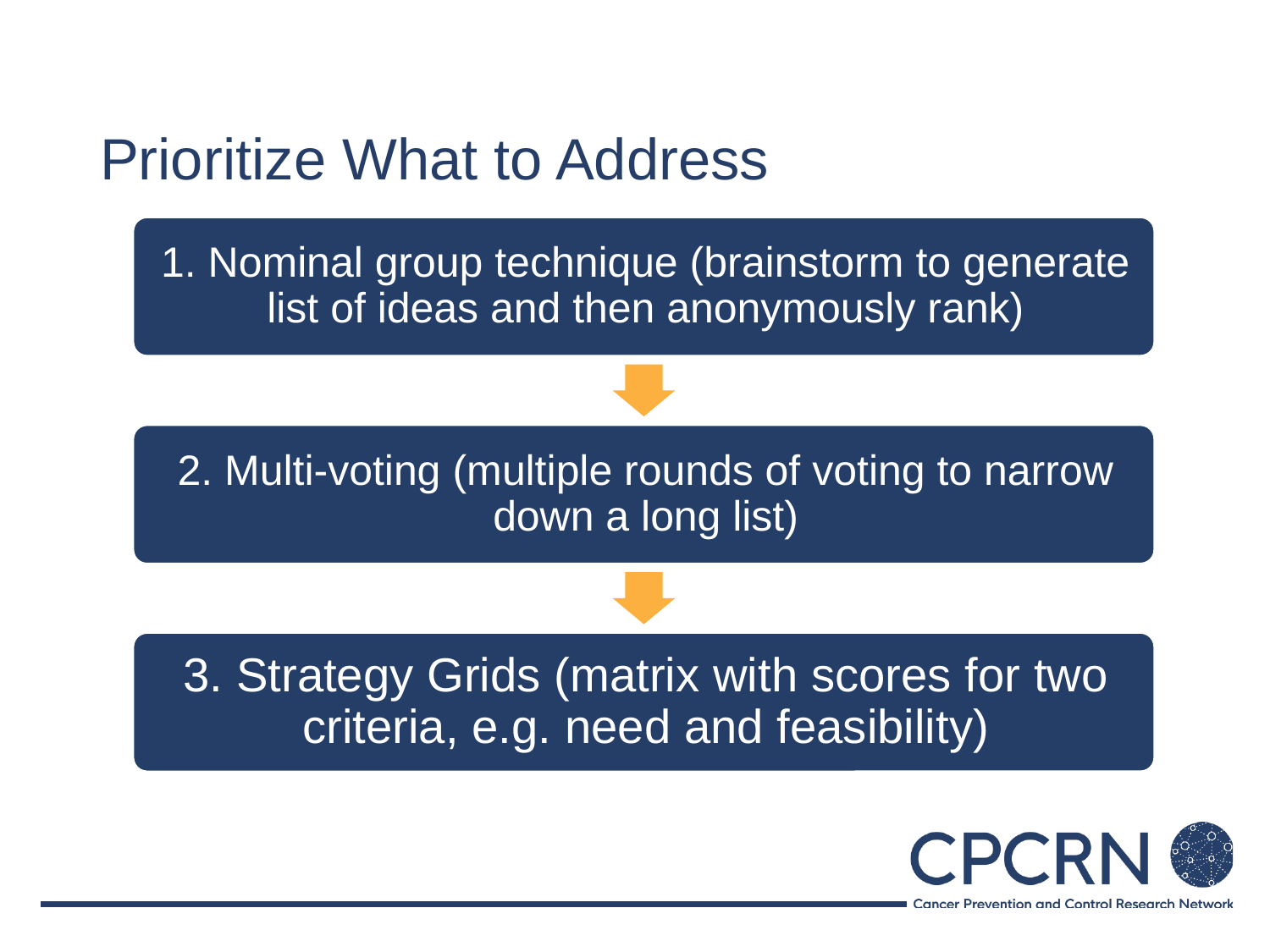

# Prioritize What to Address
1. Nominal group technique (brainstorm to generate list of ideas and then anonymously rank)

2. Multi-voting (multiple rounds of voting to narrow down a long list)

3. Strategy Grids (matrix with scores for two criteria, e.g. need and feasibility)